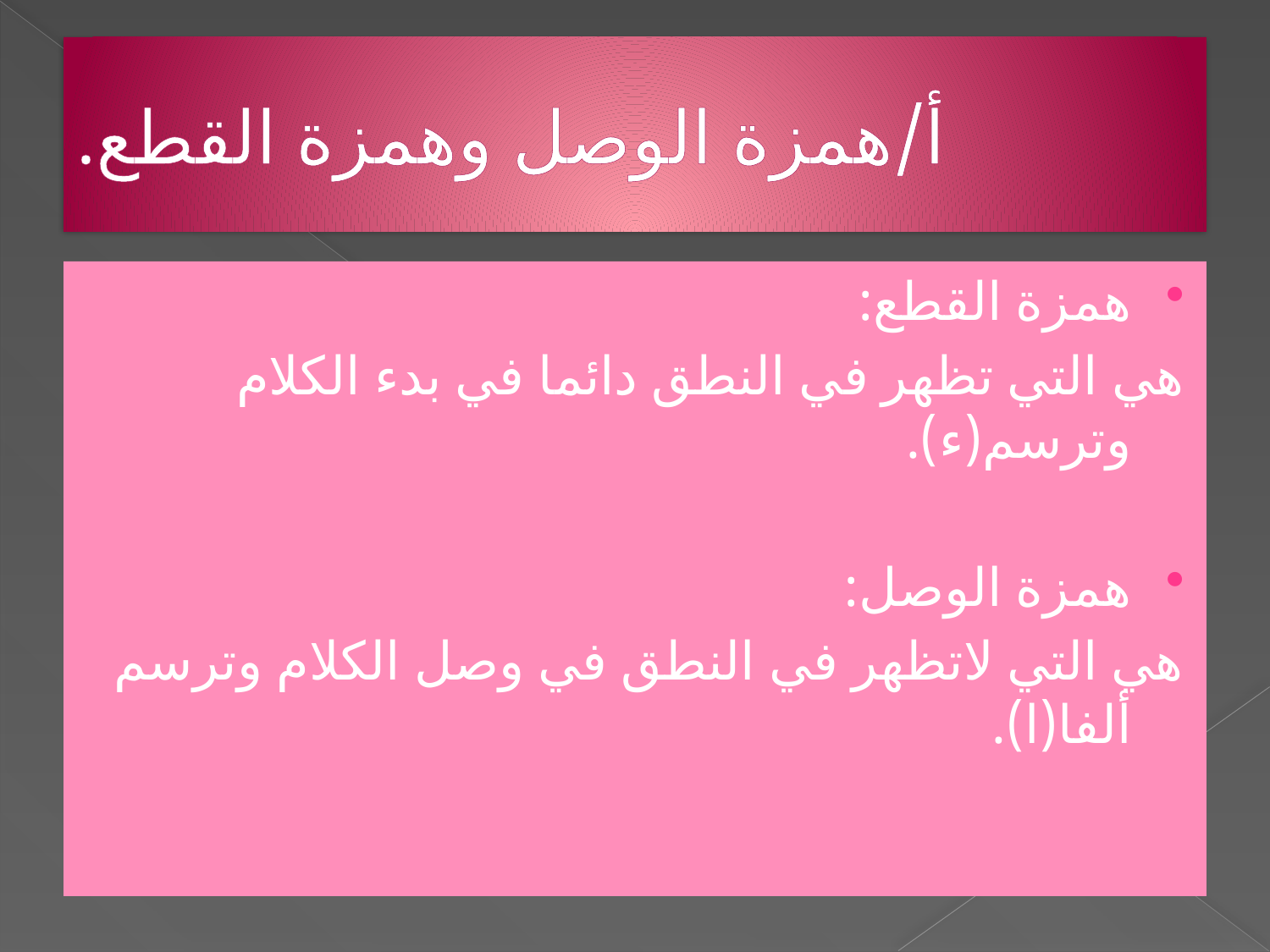

# أ/همزة الوصل وهمزة القطع.
همزة القطع:
هي التي تظهر في النطق دائما في بدء الكلام وترسم(ء).

همزة الوصل:
هي التي لاتظهر في النطق في وصل الكلام وترسم ألفا(ا).